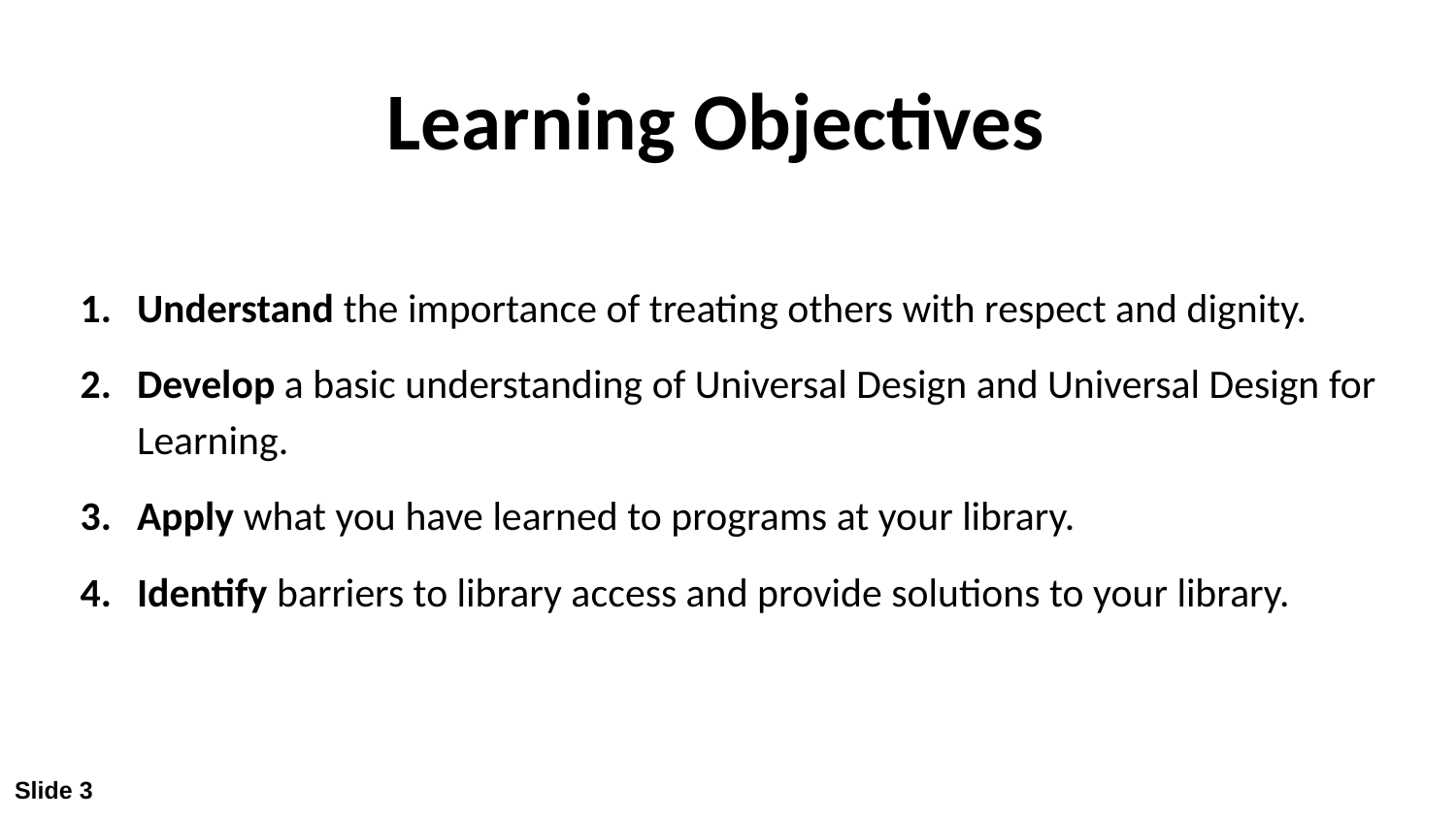

# Learning Objectives
Understand the importance of treating others with respect and dignity.
Develop a basic understanding of Universal Design and Universal Design for Learning.
Apply what you have learned to programs at your library.
Identify barriers to library access and provide solutions to your library.
Slide 3